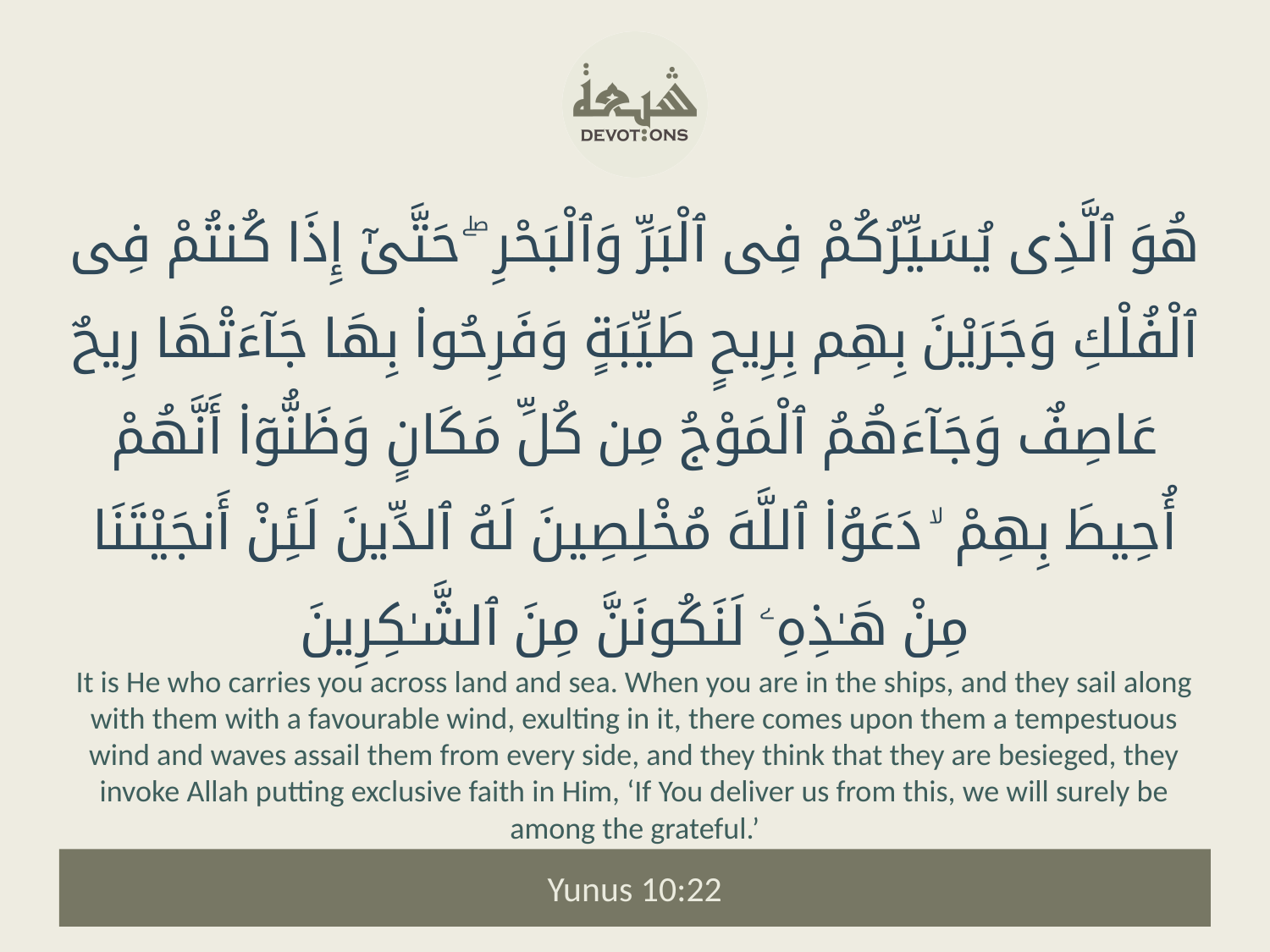

هُوَ ٱلَّذِى يُسَيِّرُكُمْ فِى ٱلْبَرِّ وَٱلْبَحْرِ ۖ حَتَّىٰٓ إِذَا كُنتُمْ فِى ٱلْفُلْكِ وَجَرَيْنَ بِهِم بِرِيحٍ طَيِّبَةٍ وَفَرِحُوا۟ بِهَا جَآءَتْهَا رِيحٌ عَاصِفٌ وَجَآءَهُمُ ٱلْمَوْجُ مِن كُلِّ مَكَانٍ وَظَنُّوٓا۟ أَنَّهُمْ أُحِيطَ بِهِمْ ۙ دَعَوُا۟ ٱللَّهَ مُخْلِصِينَ لَهُ ٱلدِّينَ لَئِنْ أَنجَيْتَنَا مِنْ هَـٰذِهِۦ لَنَكُونَنَّ مِنَ ٱلشَّـٰكِرِينَ
It is He who carries you across land and sea. When you are in the ships, and they sail along with them with a favourable wind, exulting in it, there comes upon them a tempestuous wind and waves assail them from every side, and they think that they are besieged, they invoke Allah putting exclusive faith in Him, ‘If You deliver us from this, we will surely be among the grateful.’
Yunus 10:22